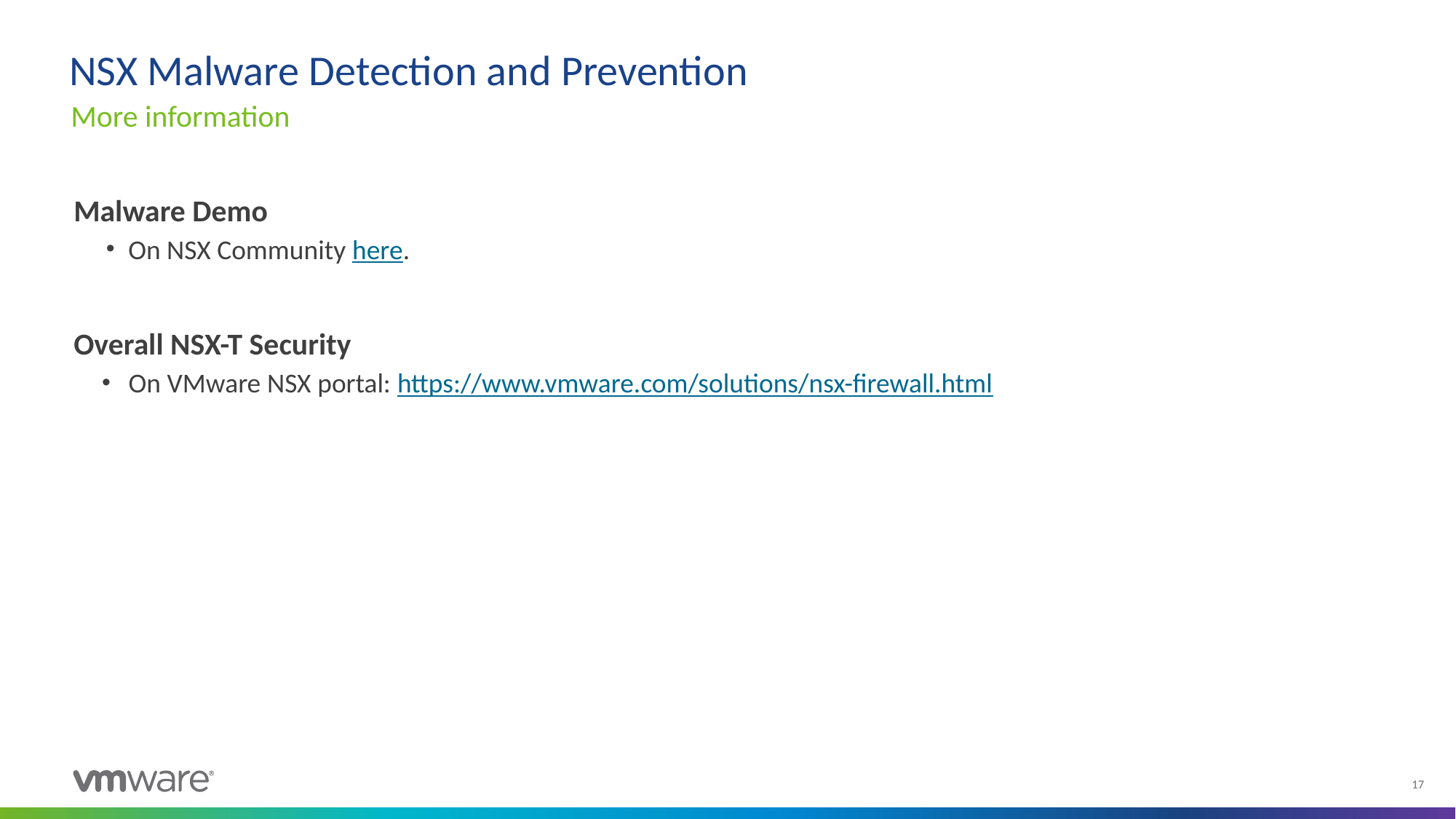

# NSX Malware Detection and Prevention
More information
Malware Demo
On NSX Community here.

Overall NSX-T Security
On VMware NSX portal: https://www.vmware.com/solutions/nsx-firewall.html